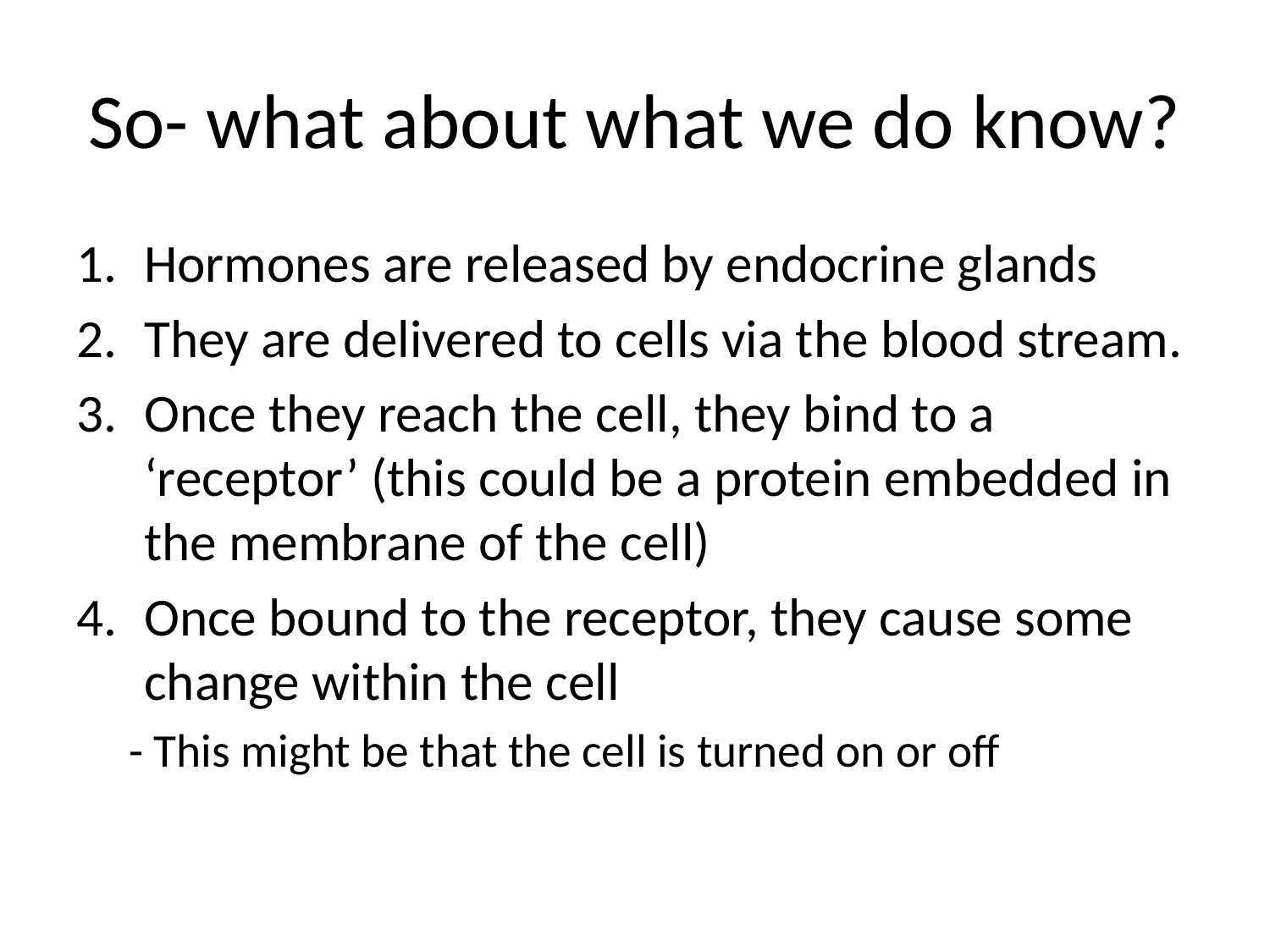

# So- what about what we do know?
Hormones are released by endocrine glands
They are delivered to cells via the blood stream.
Once they reach the cell, they bind to a ‘receptor’ (this could be a protein embedded in the membrane of the cell)
Once bound to the receptor, they cause some change within the cell
- This might be that the cell is turned on or off